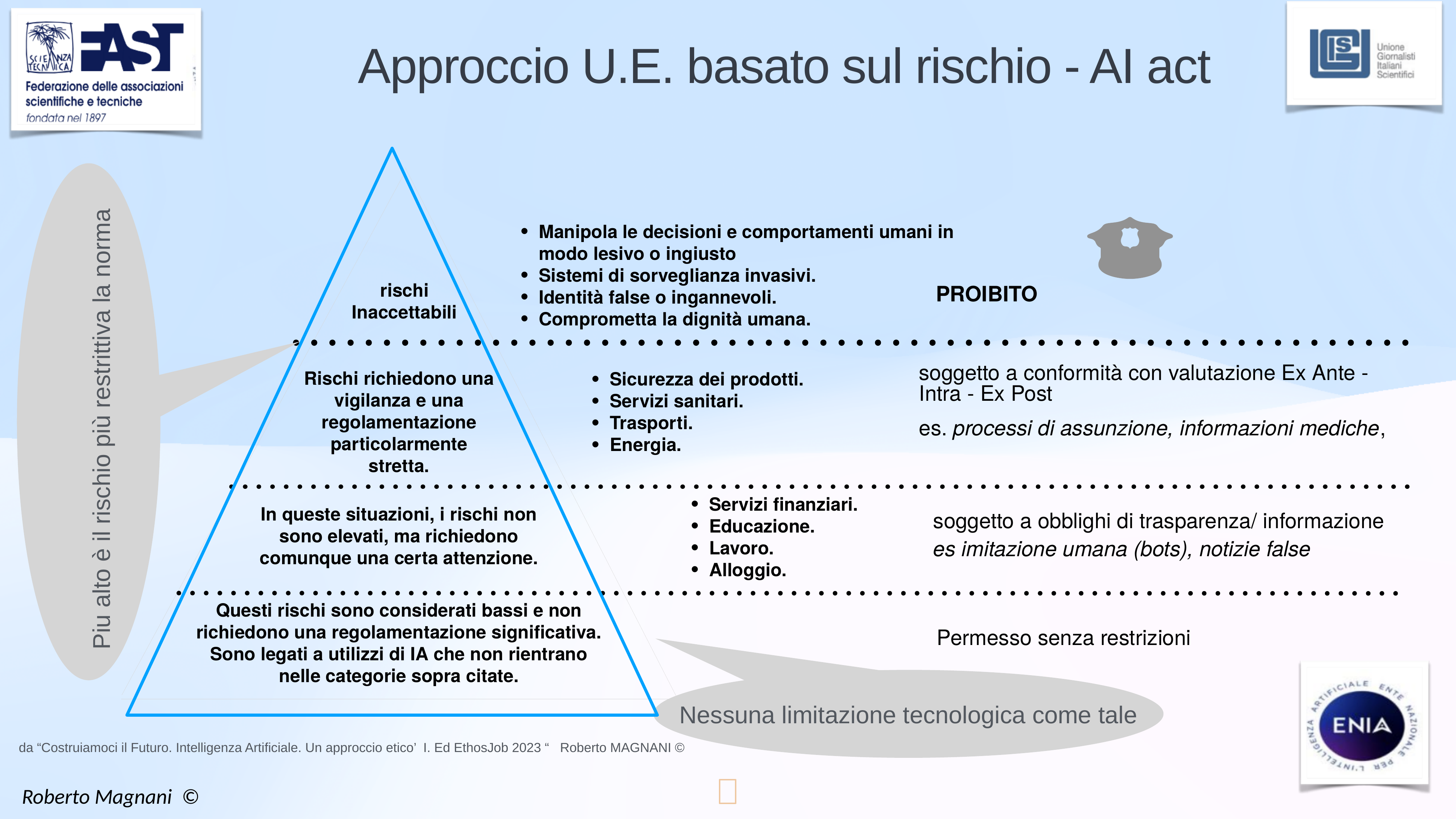

Approccio U.E. basato sul rischio - AI act

Manipola le decisioni e comportamenti umani in modo lesivo o ingiusto
Sistemi di sorveglianza invasivi.
Identità false o ingannevoli.
Comprometta la dignità umana.

rischi
Inaccettabili
PROIBITO

soggetto a conformità con valutazione Ex Ante - Intra - Ex Post
es. processi di assunzione, informazioni mediche,
Rischi richiedono una vigilanza e una regolamentazione particolarmente stretta.
Sicurezza dei prodotti.
Servizi sanitari.
Trasporti.
Energia.
Piu alto è il rischio più restrittiva la norma

Servizi finanziari.
Educazione.
Lavoro.
Alloggio.
In queste situazioni, i rischi non sono elevati, ma richiedono comunque una certa attenzione.
soggetto a obblighi di trasparenza/ informazione
es imitazione umana (bots), notizie false

Questi rischi sono considerati bassi e non richiedono una regolamentazione significativa. Sono legati a utilizzi di IA che non rientrano nelle categorie sopra citate.
Permesso senza restrizioni

Nessuna limitazione tecnologica come tale

da “Costruiamoci il Futuro. Intelligenza Artificiale. Un approccio etico’  I. Ed EthosJob 2023 “   Roberto MAGNANI ©
2